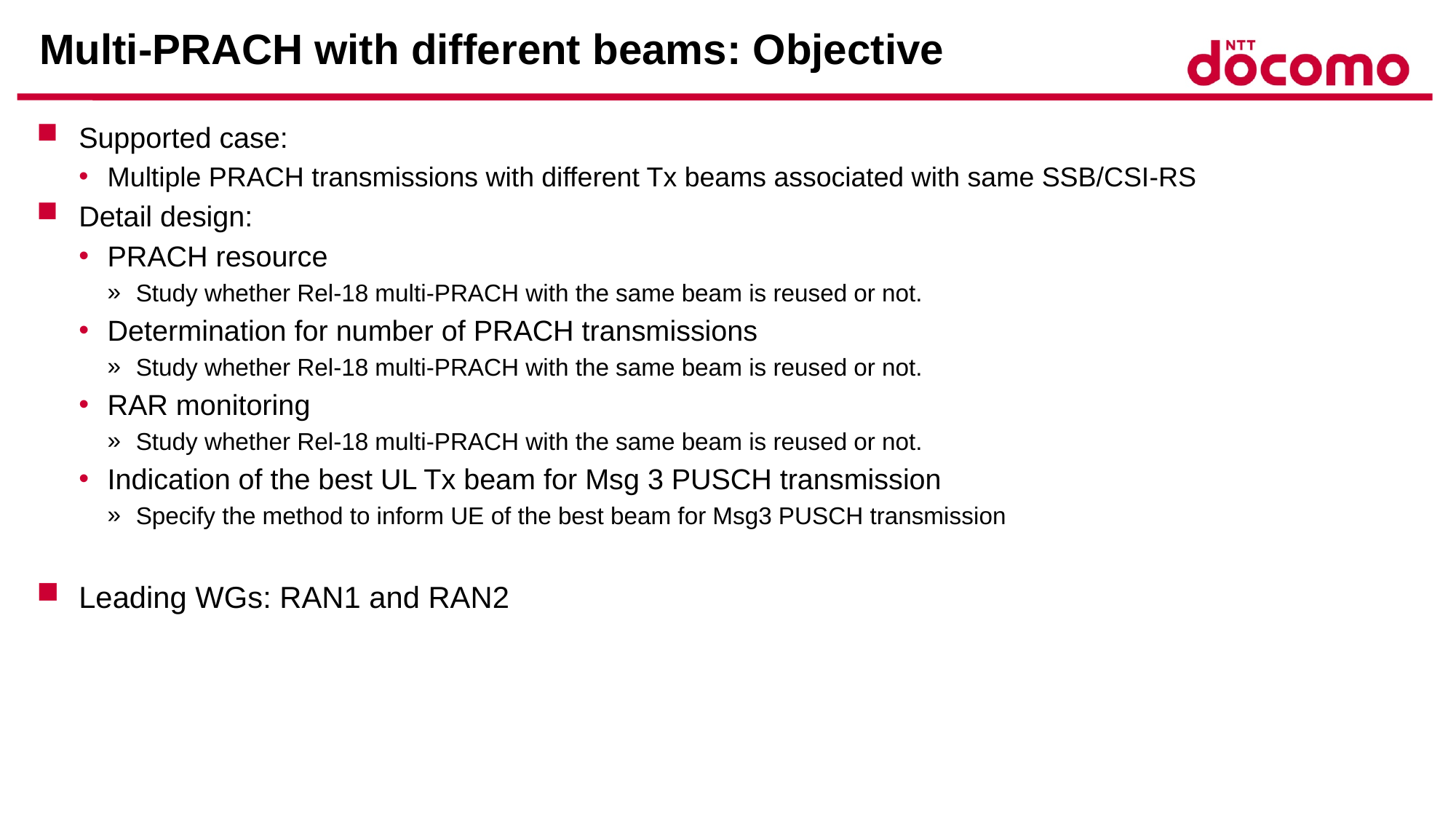

# Multi-PRACH with different beams: Objective
Supported case:
Multiple PRACH transmissions with different Tx beams associated with same SSB/CSI-RS
Detail design:
PRACH resource
Study whether Rel-18 multi-PRACH with the same beam is reused or not.
Determination for number of PRACH transmissions
Study whether Rel-18 multi-PRACH with the same beam is reused or not.
RAR monitoring
Study whether Rel-18 multi-PRACH with the same beam is reused or not.
Indication of the best UL Tx beam for Msg 3 PUSCH transmission
Specify the method to inform UE of the best beam for Msg3 PUSCH transmission

Leading WGs: RAN1 and RAN2